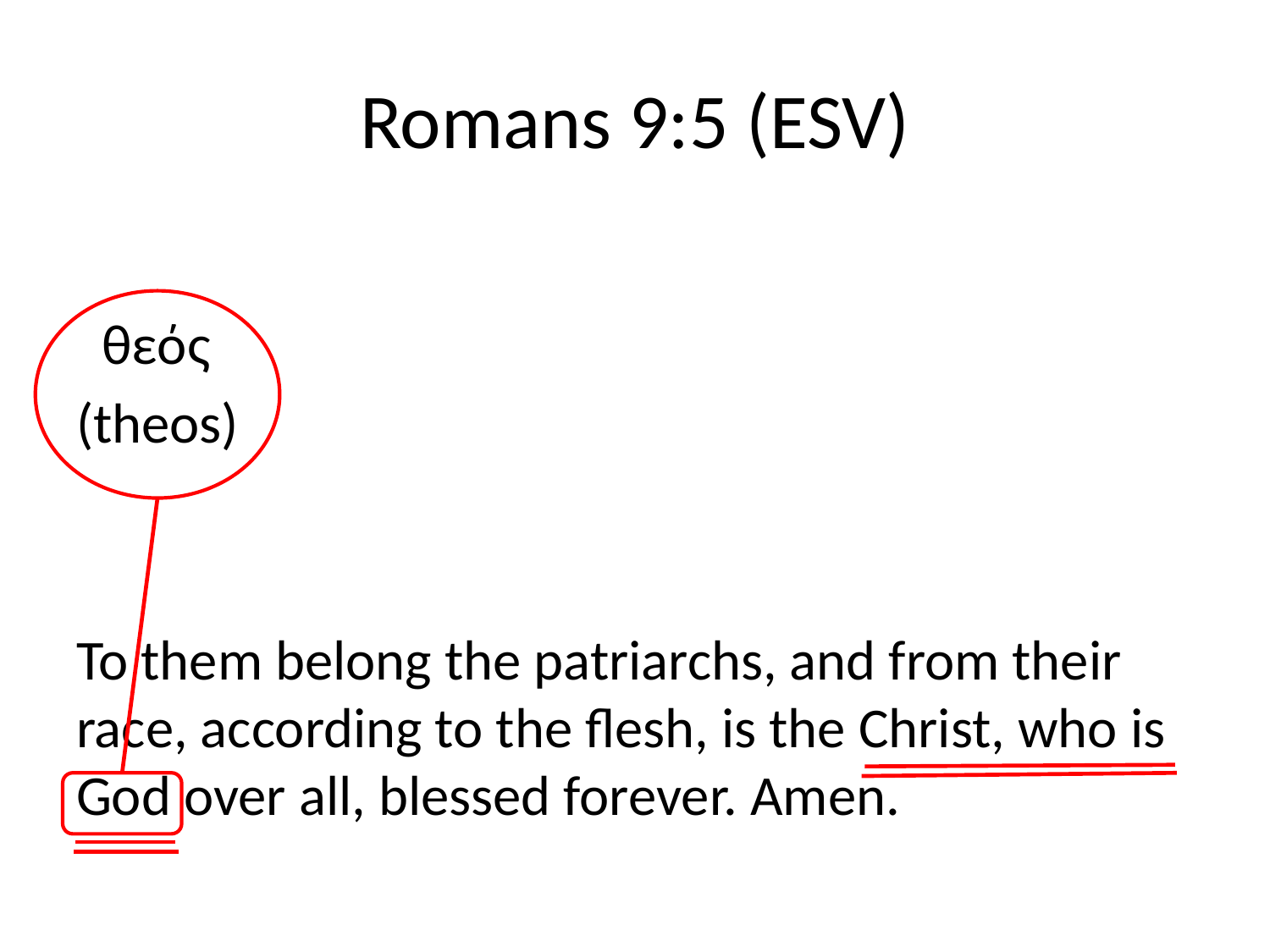

# Romans 9:5 (ESV)

  θεός
(theos)

To them belong the patriarchs, and from their race, according to the flesh, is the Christ, who is God over all, blessed forever. Amen.